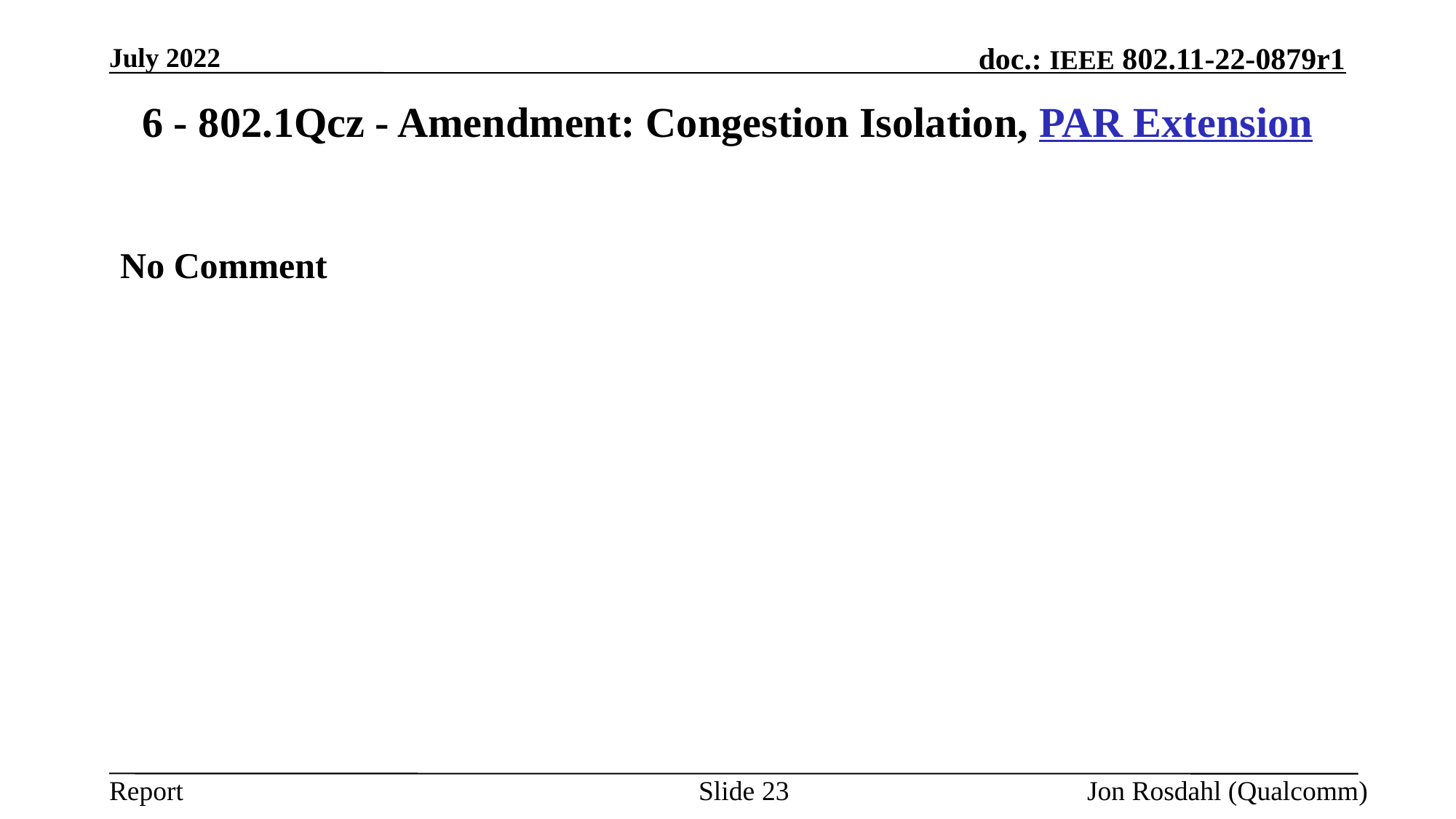

July 2022
# 6 - 802.1Qcz - Amendment: Congestion Isolation, PAR Extension
No Comment
Slide 23
Jon Rosdahl (Qualcomm)